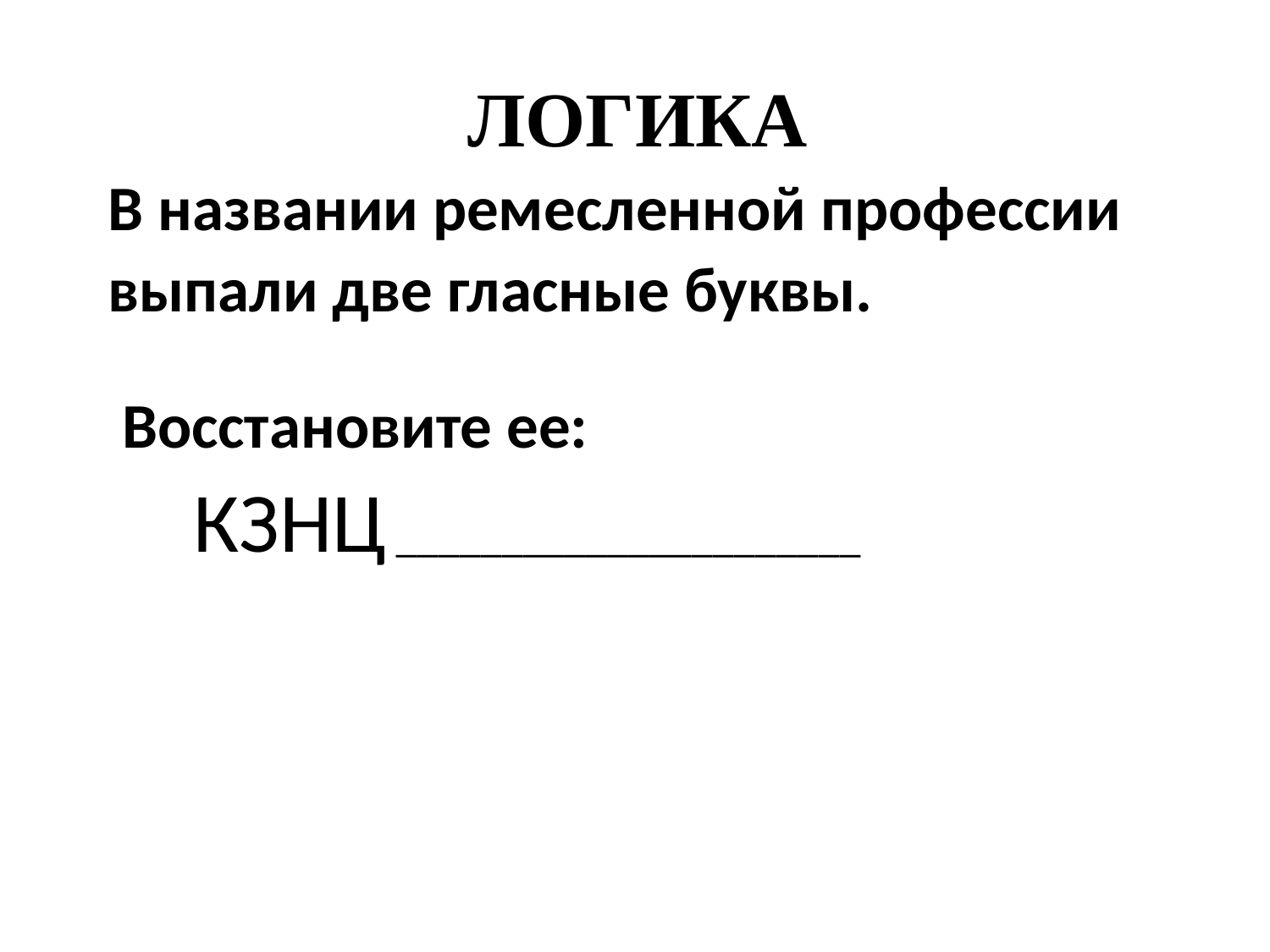

# ЛОГИКА В названии ремесленной профессии выпали две гласные буквы. Восстановите ее: КЗНЦ ______________________